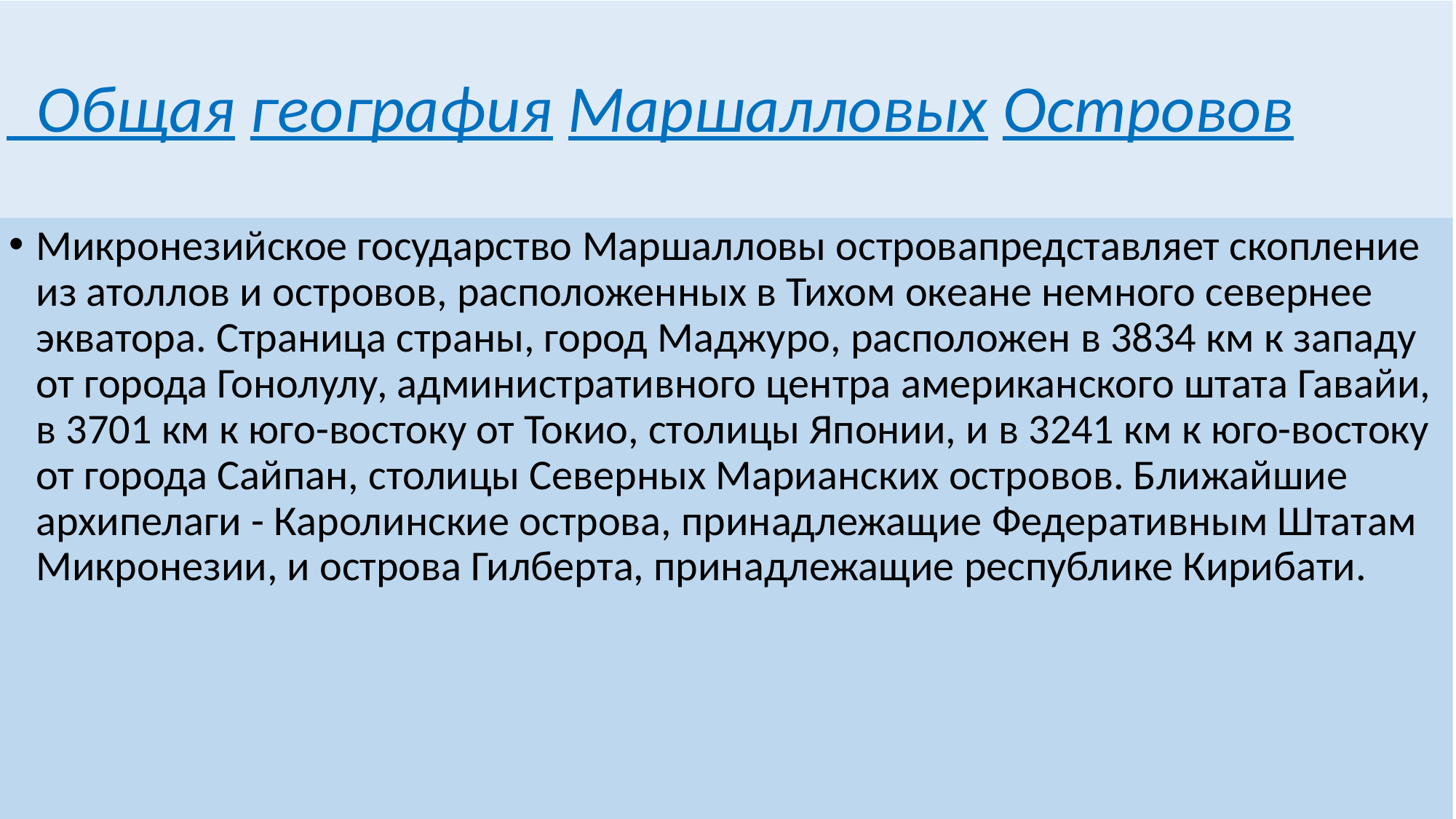

# Общая география Маршалловых Островов
Микронезийское государство Маршалловы островапредставляет скопление из атоллов и островов, расположенных в Тихом океане немного севернее экватора. Страница страны, город Маджуро, расположен в 3834 км к западу от города Гонолулу, административного центра американского штата Гавайи, в 3701 км к юго-востоку от Токио, столицы Японии, и в 3241 км к юго-востоку от города Сайпан, столицы Северных Марианских островов. Ближайшие архипелаги - Каролинские острова, принадлежащие Федеративным Штатам Микронезии, и острова Гилберта, принадлежащие республике Кирибати.